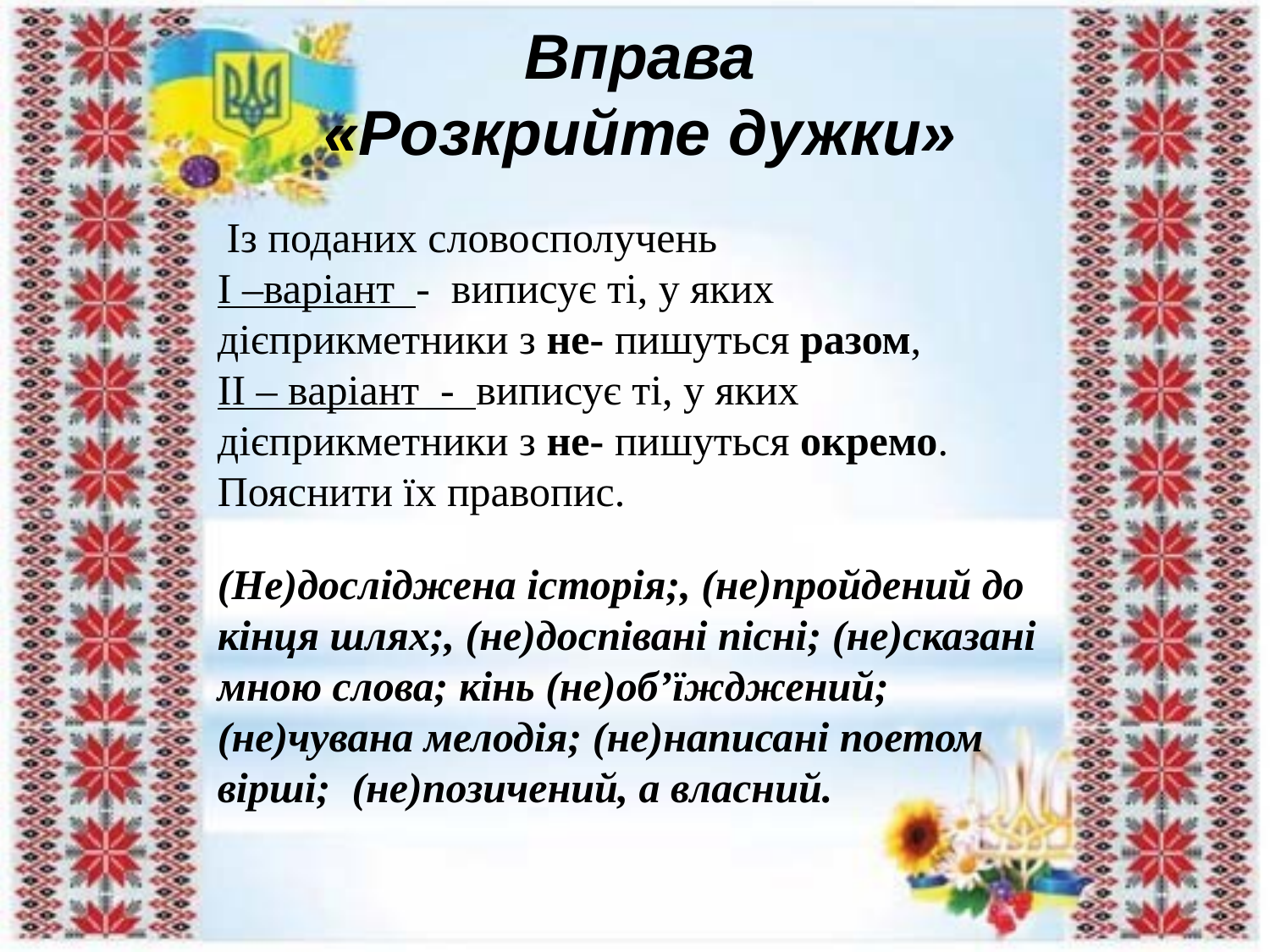

Вправа
«Розкрийте дужки»

 Із поданих словосполучень
І –варіант  -  виписує ті, у яких  дієприкметники з не- пишуться разом,
ІІ – варіант  -  виписує ті, у яких дієприкметники з не- пишуться окремо. Пояснити їх правопис.

(Не)досліджена історія;, (не)пройдений до кінця шлях;, (не)доспівані пісні; (не)сказані мною слова; кінь (не)об’їжджений; (не)чувана мелодія; (не)написані поетом вірші;  (не)позичений, а власний.